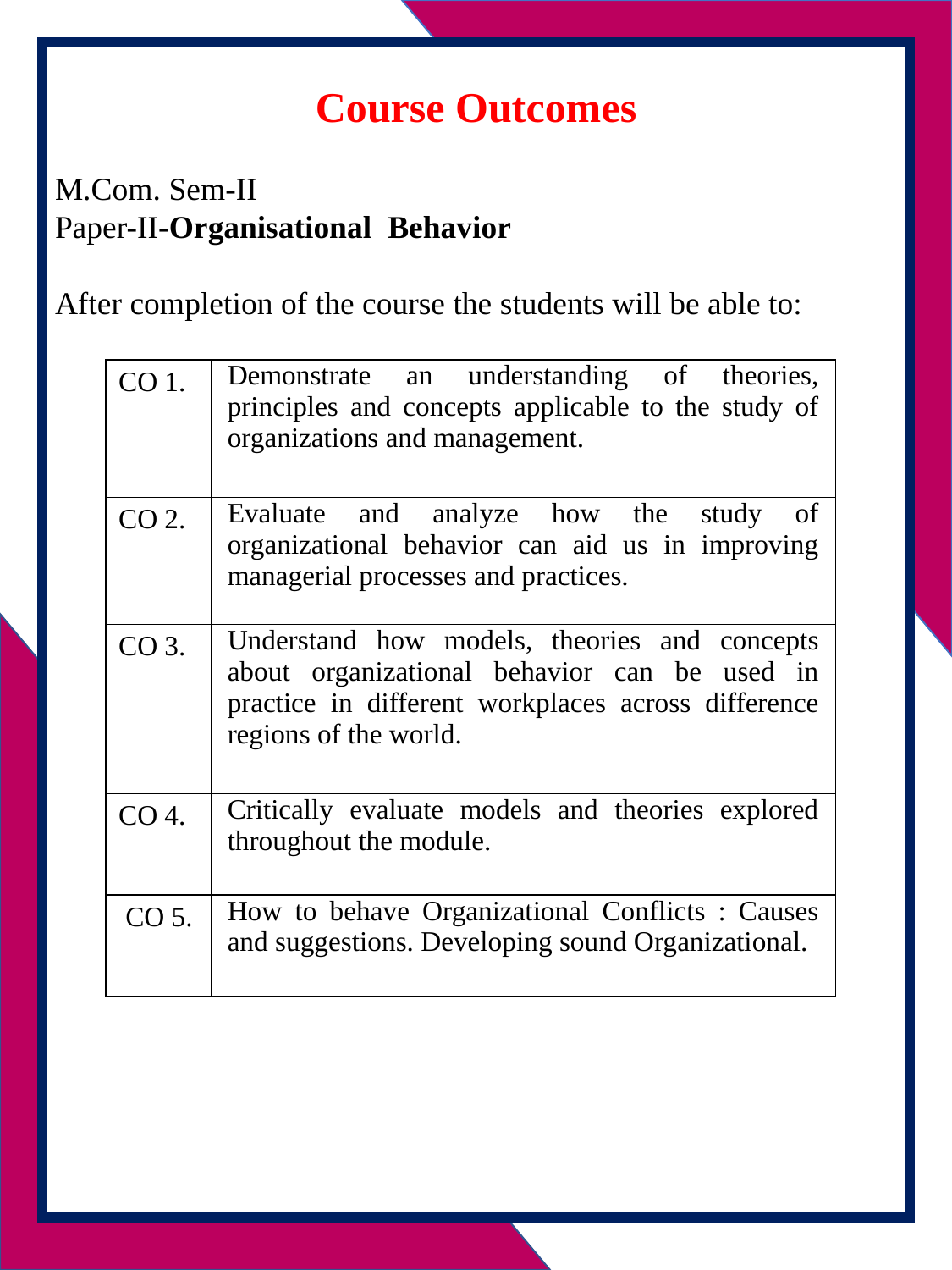

Course Outcomes

M.Com. Sem-II
Paper-II-Organisational  Behavior

After completion of the course the students will be able to:

| CO 1. | Demonstrate an understanding of theories, principles and concepts applicable to the study of organizations and management. |
| --- | --- |
| CO 2. | Evaluate and analyze how the study of organizational behavior can aid us in improving managerial processes and practices. |
| CO 3. | Understand how models, theories and concepts about organizational behavior can be used in practice in different workplaces across difference regions of the world. |
| CO 4. | Critically evaluate models and theories explored throughout the module. |
| CO 5. | How to behave Organizational Conflicts : Causes and suggestions. Developing sound Organizational. |